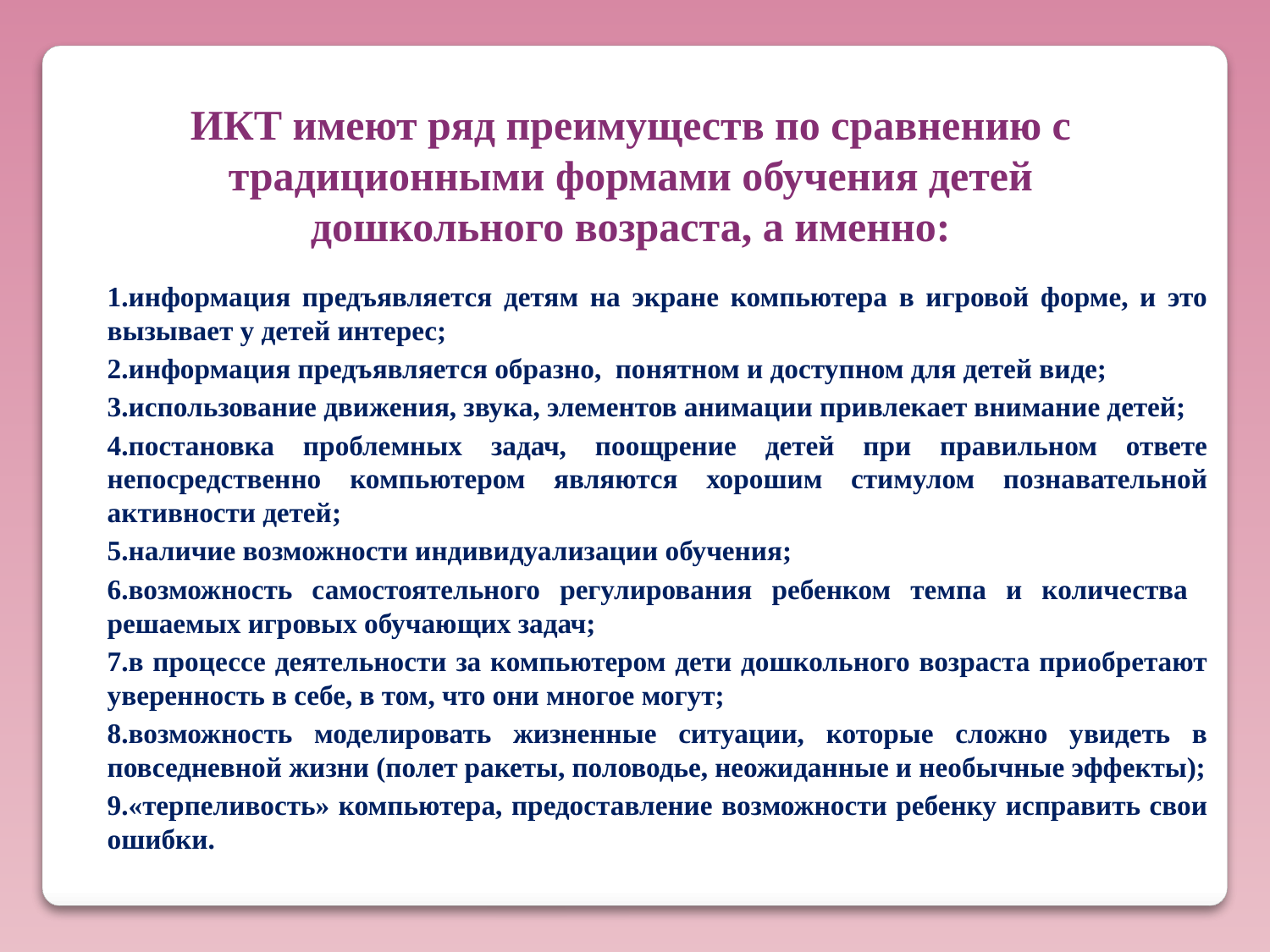

ИКТ имеют ряд преимуществ по сравнению с традиционными формами обучения детей дошкольного возраста, а именно:
1.информация предъявляется детям на экране компьютера в игровой форме, и это вызывает у детей интерес;
2.информация предъявляется образно,  понятном и доступном для детей виде;
3.использование движения, звука, элементов анимации привлекает внимание детей;
4.постановка проблемных задач, поощрение детей при правильном ответе непосредственно компьютером являются хорошим стимулом познавательной активности детей;
5.наличие возможности индивидуализации обучения;
6.возможность самостоятельного регулирования ребенком темпа и количества  решаемых игровых обучающих задач;
7.в процессе деятельности за компьютером дети дошкольного возраста приобретают уверенность в себе, в том, что они многое могут;
8.возможность моделировать жизненные ситуации, которые сложно увидеть в повседневной жизни (полет ракеты, половодье, неожиданные и необычные эффекты);
9.«терпеливость» компьютера, предоставление возможности ребенку исправить свои ошибки.